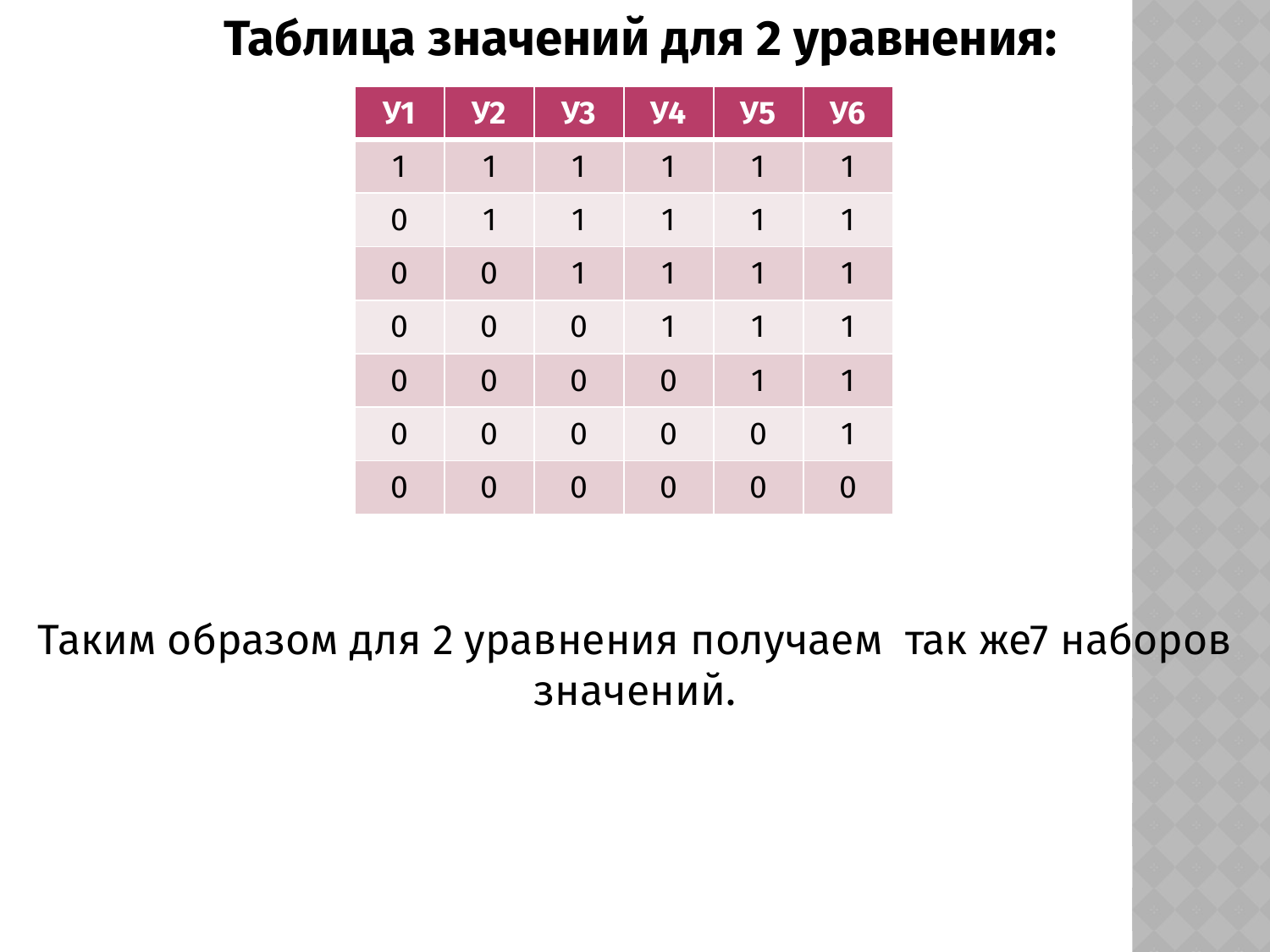

Таблица значений для 2 уравнения:
| У1 | У2 | У3 | У4 | У5 | У6 |
| --- | --- | --- | --- | --- | --- |
| 1 | 1 | 1 | 1 | 1 | 1 |
| 0 | 1 | 1 | 1 | 1 | 1 |
| 0 | 0 | 1 | 1 | 1 | 1 |
| 0 | 0 | 0 | 1 | 1 | 1 |
| 0 | 0 | 0 | 0 | 1 | 1 |
| 0 | 0 | 0 | 0 | 0 | 1 |
| 0 | 0 | 0 | 0 | 0 | 0 |
Таким образом для 2 уравнения получаем  так же7 наборов значений.